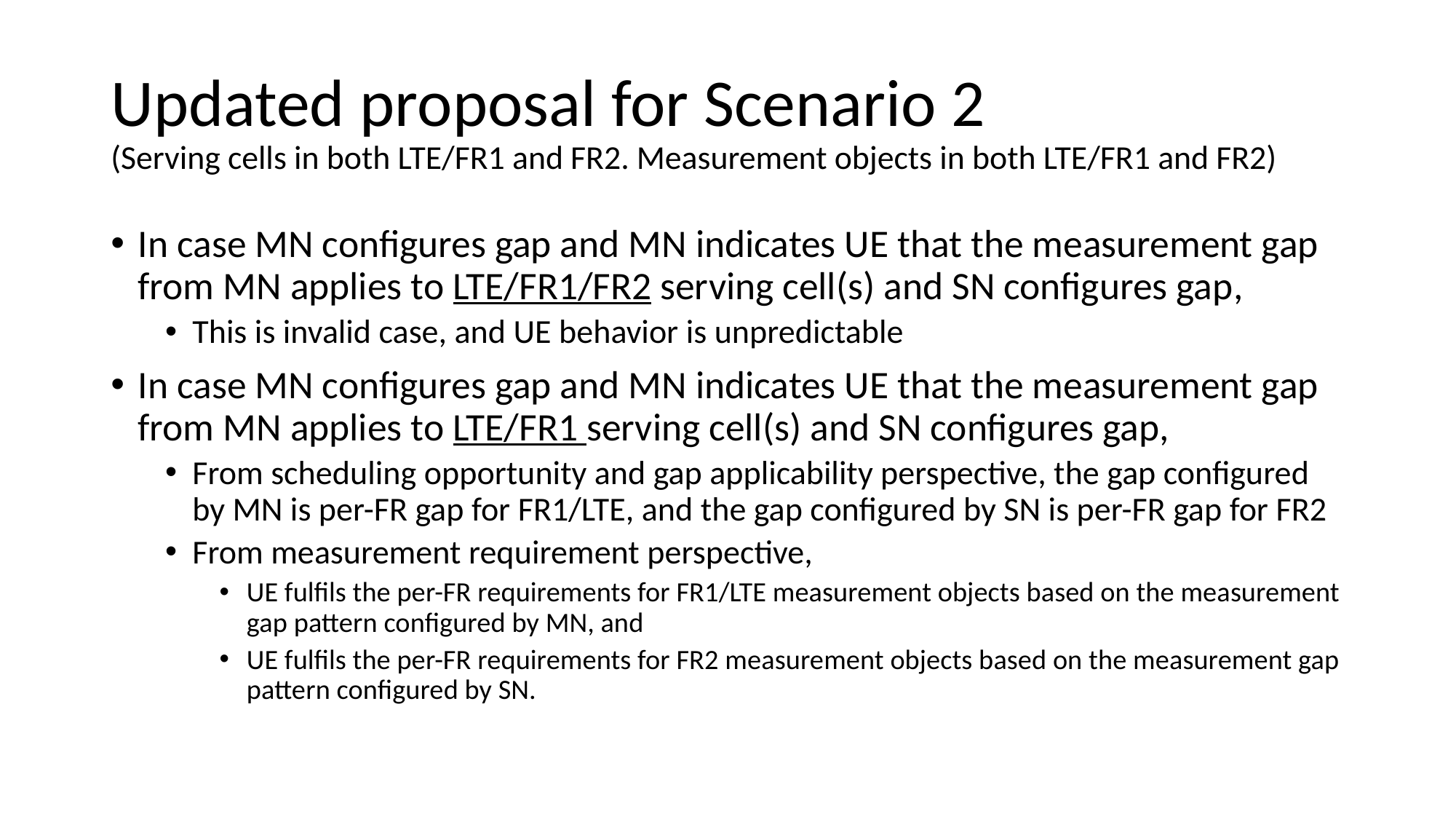

# Updated proposal for Scenario 2 (Serving cells in both LTE/FR1 and FR2. Measurement objects in both LTE/FR1 and FR2)
In case MN configures gap and MN indicates UE that the measurement gap from MN applies to LTE/FR1/FR2 serving cell(s) and SN configures gap,
This is invalid case, and UE behavior is unpredictable
In case MN configures gap and MN indicates UE that the measurement gap from MN applies to LTE/FR1 serving cell(s) and SN configures gap,
From scheduling opportunity and gap applicability perspective, the gap configured by MN is per-FR gap for FR1/LTE, and the gap configured by SN is per-FR gap for FR2
From measurement requirement perspective,
UE fulfils the per-FR requirements for FR1/LTE measurement objects based on the measurement gap pattern configured by MN, and
UE fulfils the per-FR requirements for FR2 measurement objects based on the measurement gap pattern configured by SN.